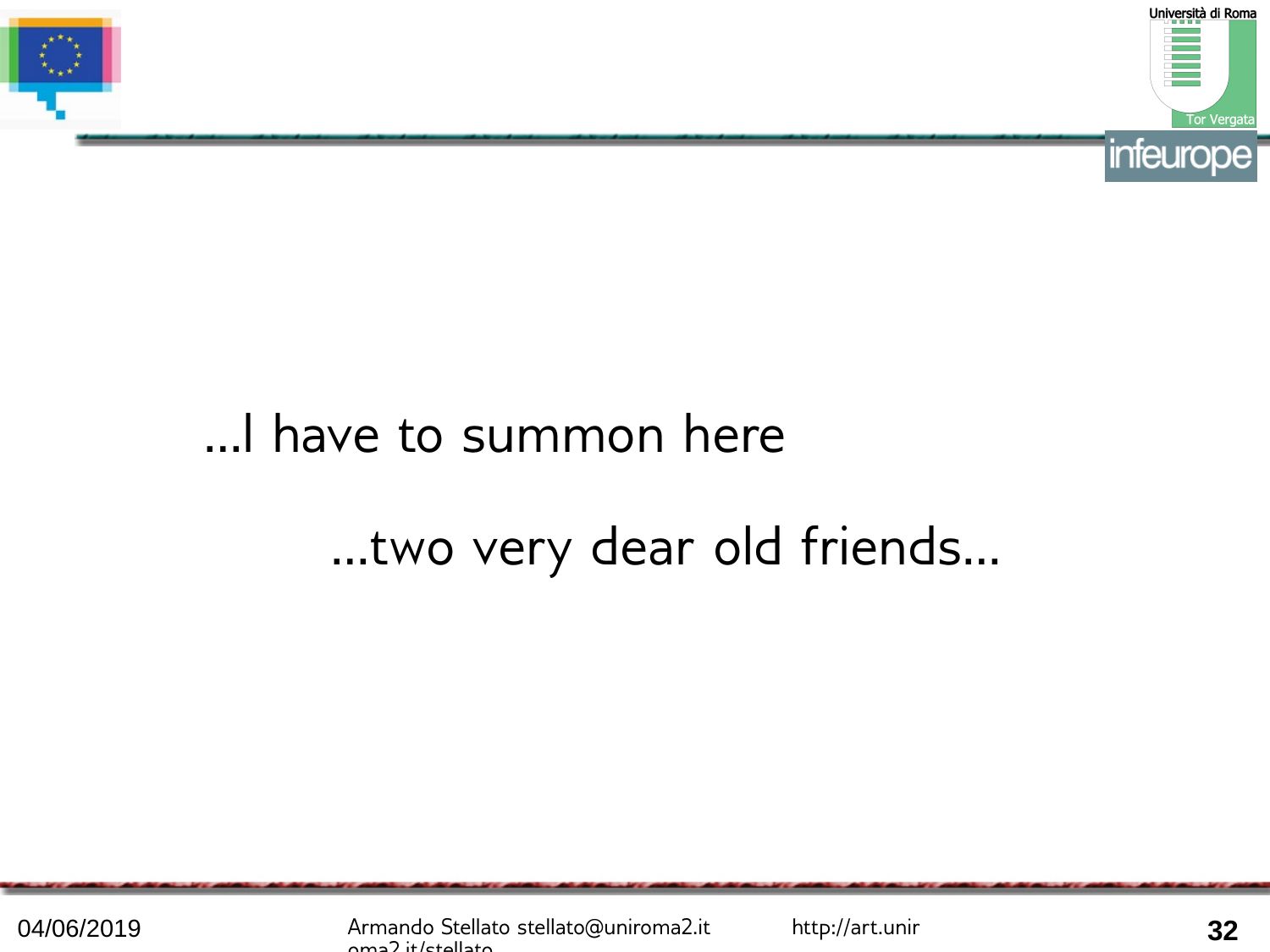

#

	…I have to summon here
		…two very dear old friends…
Armando Stellato stellato@uniroma2.it            http://art.uniroma2.it/stellato
04/06/2019
32